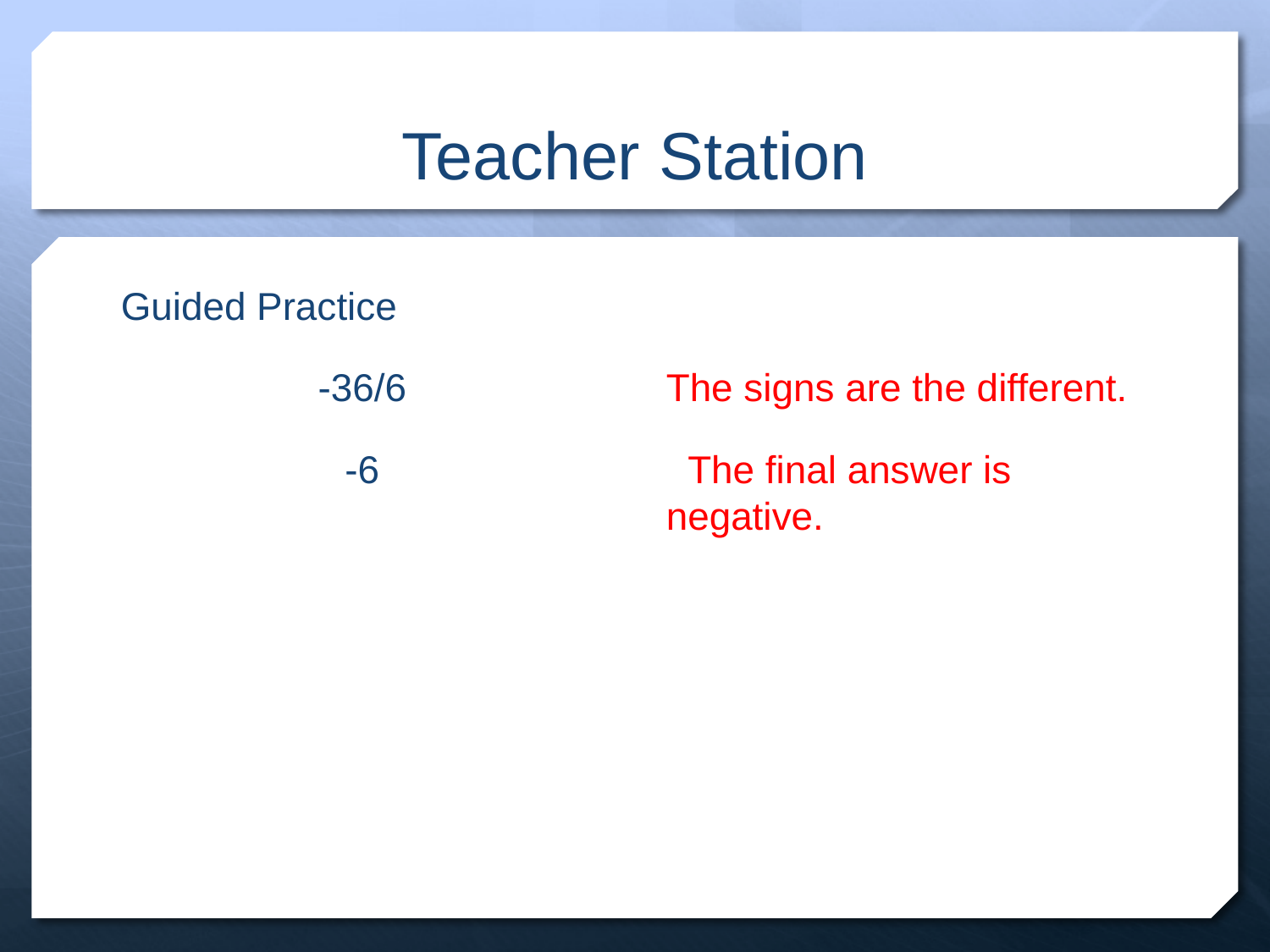

# Teacher Station
Guided Practice
-36/6
-6

The signs are the different.
  The final answer is negative.